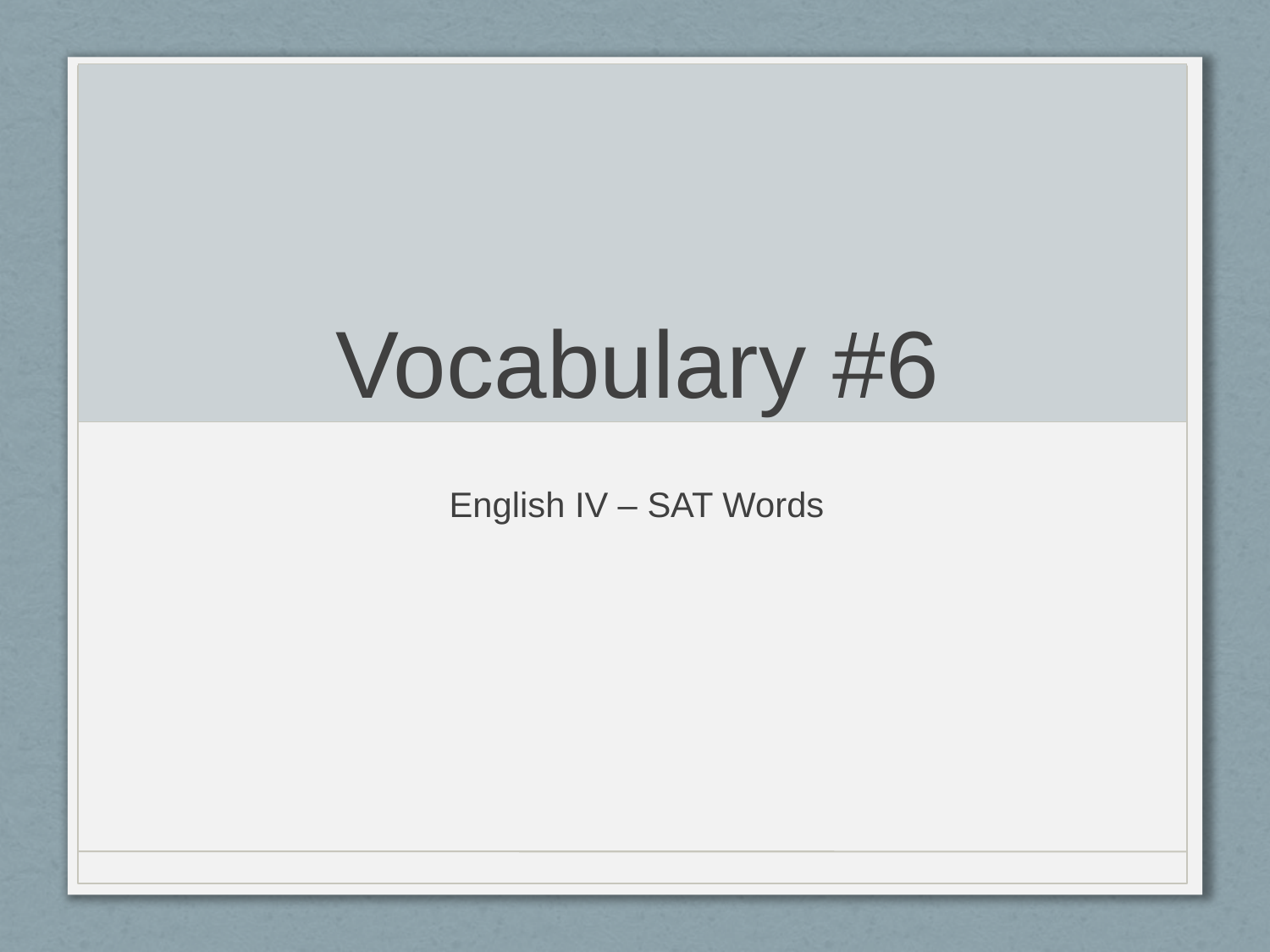

# Vocabulary #6
English IV – SAT Words